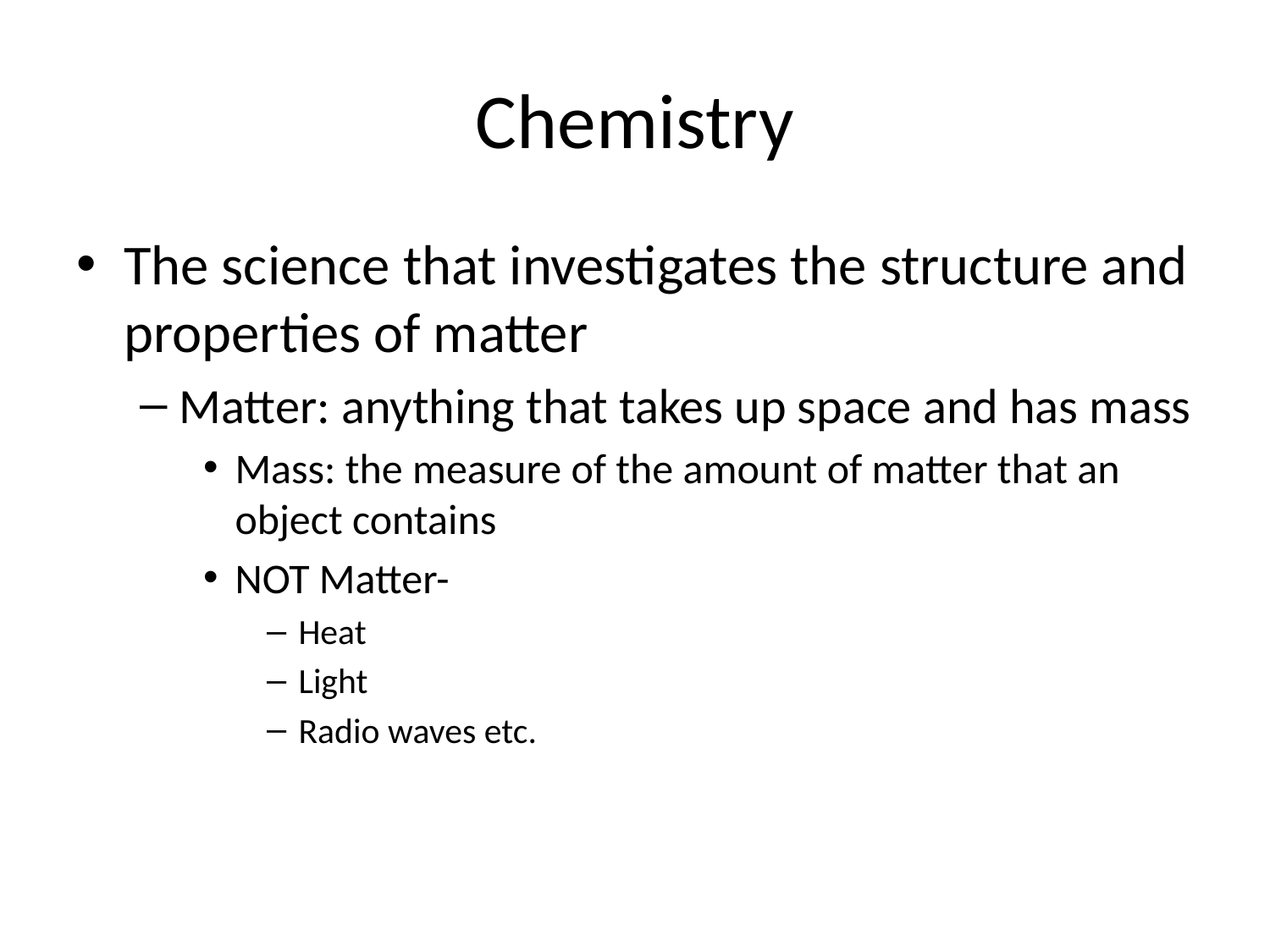

# Chemistry
The science that investigates the structure and properties of matter
Matter: anything that takes up space and has mass
Mass: the measure of the amount of matter that an object contains
NOT Matter-
Heat
Light
Radio waves etc.